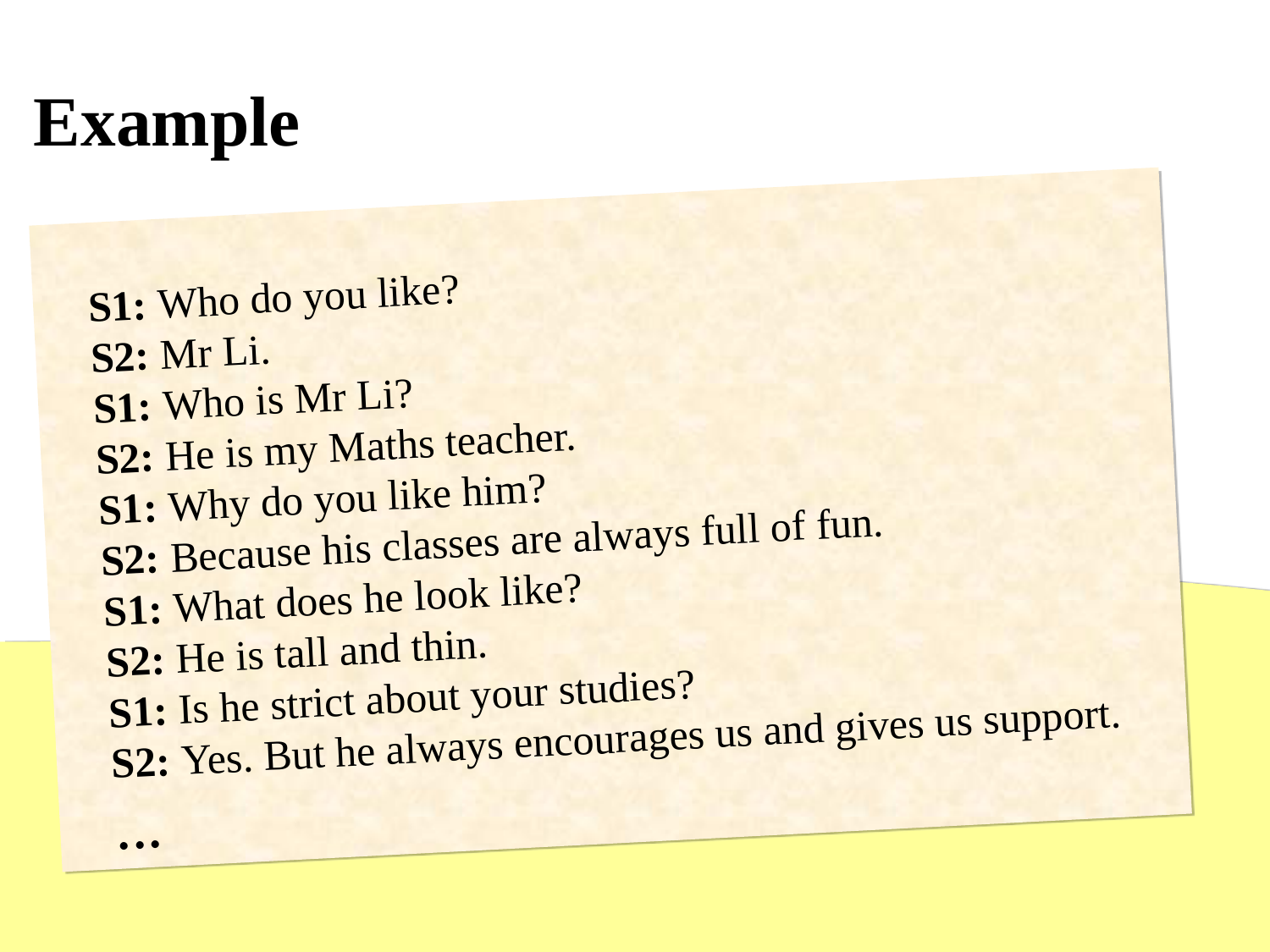

Example

S1: Who do you like?
S2: Mr Li.
S1: Who is Mr Li?
S2: He is my Maths teacher.
S1: Why do you like him?
S2: Because his classes are always full of fun.
S1: What does he look like?
S2: He is tall and thin.
S1: Is he strict about your studies?
S2: Yes. But he always encourages us and gives us support.
...